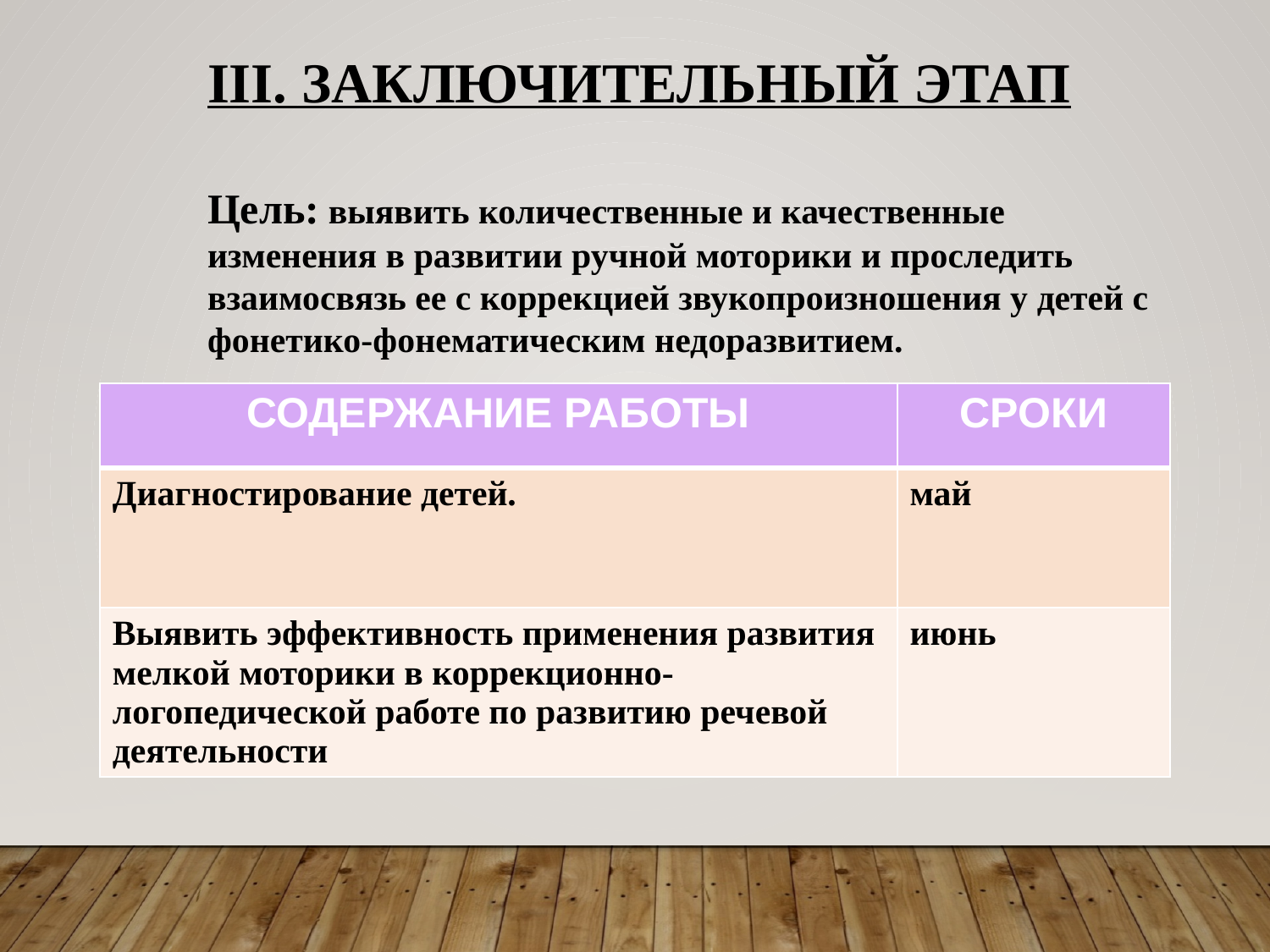

III. ЗАКЛЮЧИТЕЛЬНЫЙ ЭТАП
Цель: выявить количественные и качественные изменения в развитии ручной моторики и проследить взаимосвязь ее с коррекцией звукопроизношения у детей с фонетико-фонематическим недоразвитием.
| СОДЕРЖАНИЕ РАБОТЫ | СРОКИ |
| --- | --- |
| Диагностирование детей. | май |
| Выявить эффективность применения развития мелкой моторики в коррекционно-логопедической работе по развитию речевой деятельности | июнь |